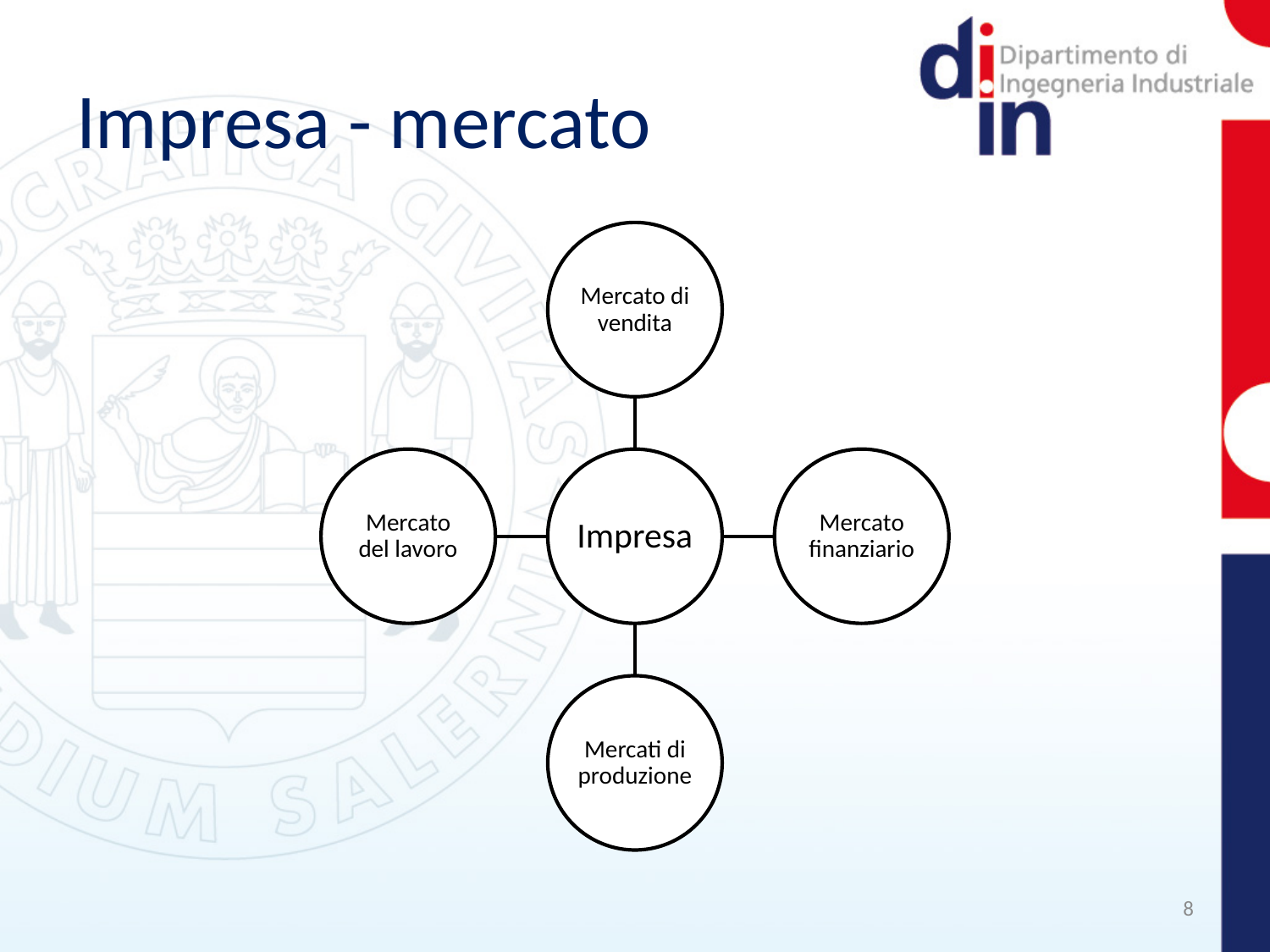

# Impresa - mercato
Impresa

Mercato di vendita

Mercato finanziario

Mercati di produzione

Mercato del lavoro
8